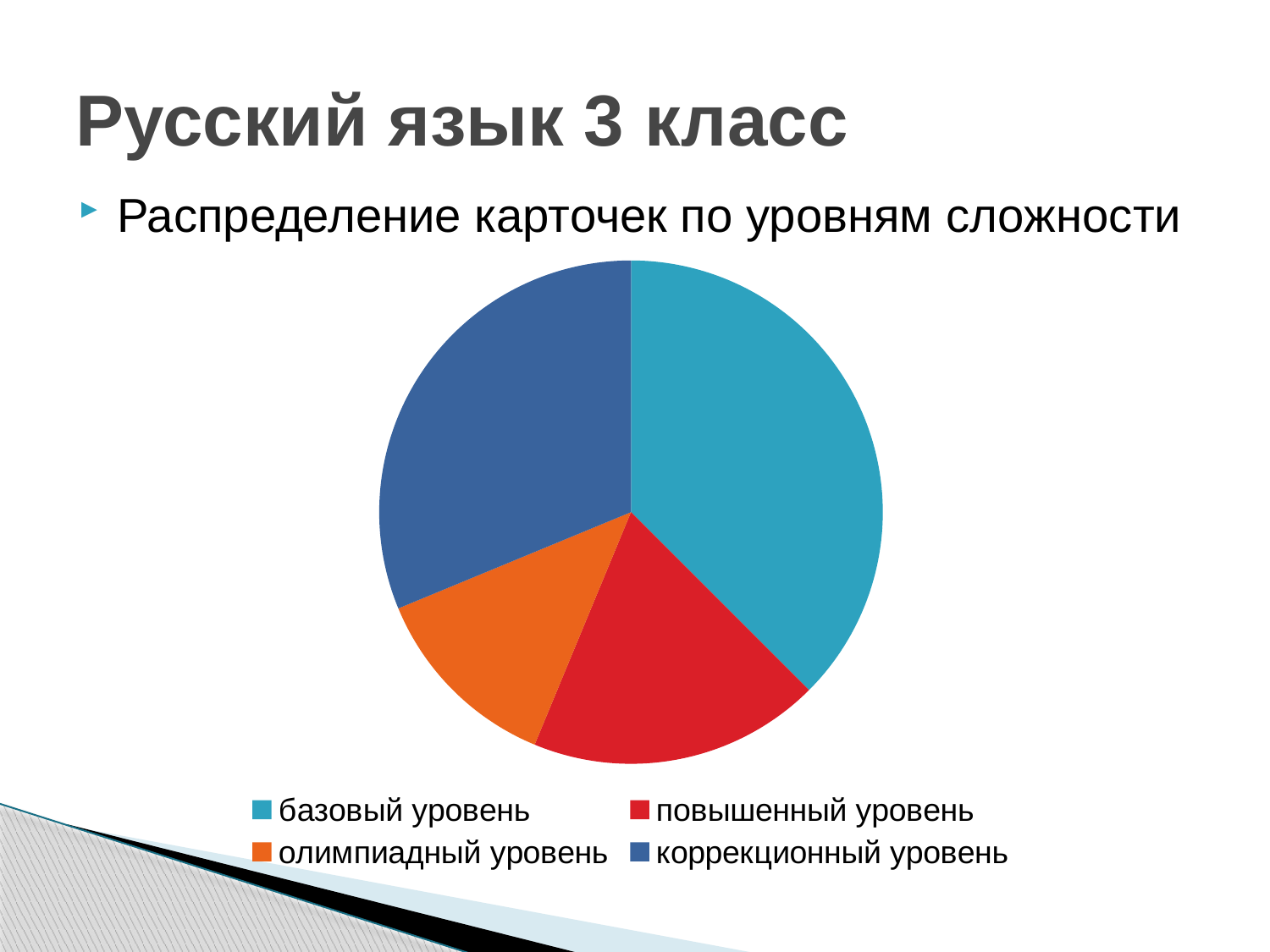

# Русский язык 3 класс
Распределение карточек по уровням сложности

### Chart

| Category | уровни сложности |
|---|---|
| базовый уровень | 6.0 |
| повышенный уровень | 3.0 |
| олимпиадный уровень | 2.0 |
| коррекционный уровень | 5.0 |